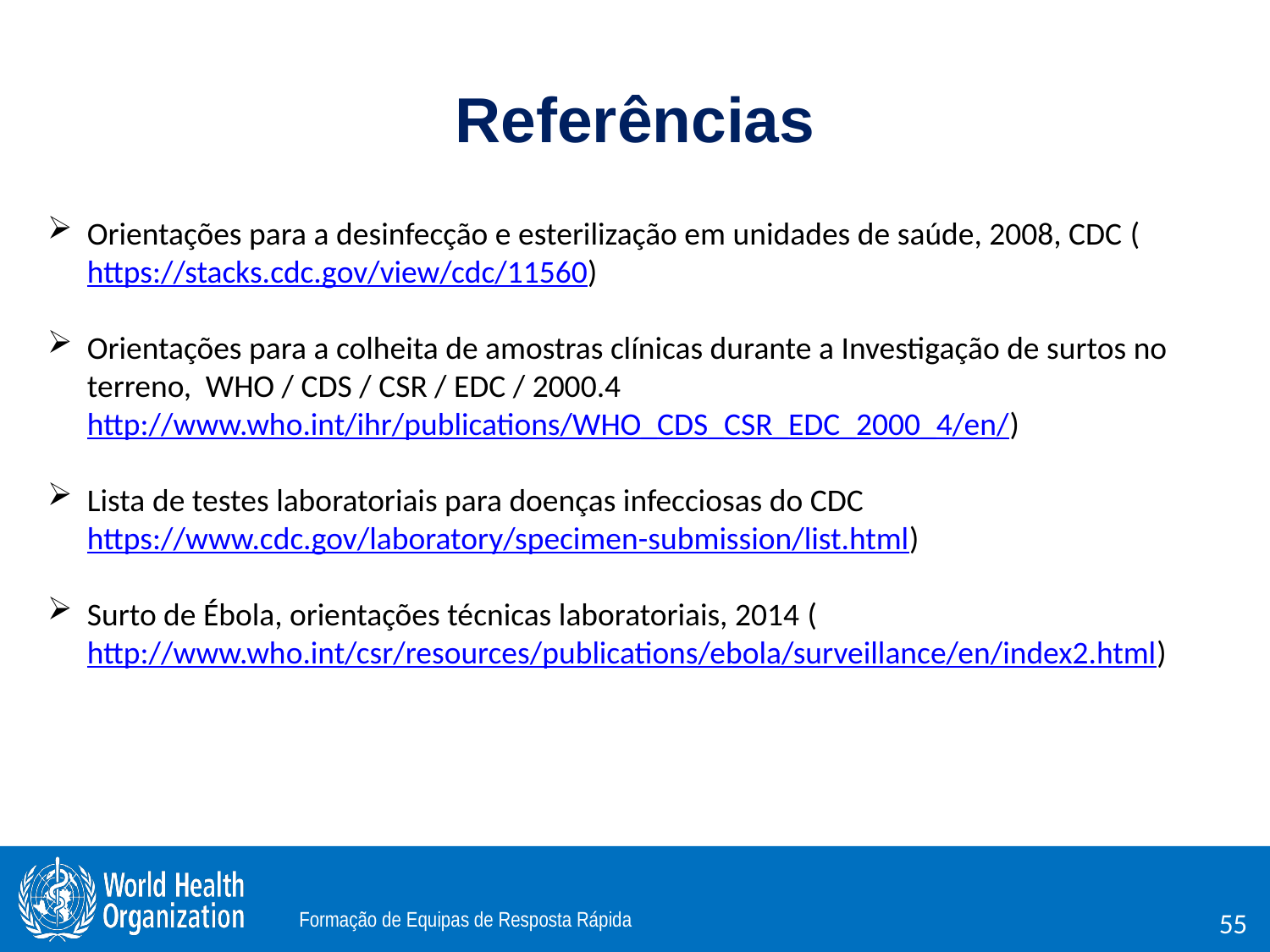

# Referências
Orientações para a desinfecção e esterilização em unidades de saúde, 2008, CDC (https://stacks.cdc.gov/view/cdc/11560)

Orientações para a colheita de amostras clínicas durante a Investigação de surtos no terreno,  WHO / CDS / CSR / EDC / 2000.4 http://www.who.int/ihr/publications/WHO_CDS_CSR_EDC_2000_4/en/)

Lista de testes laboratoriais para doenças infecciosas do CDChttps://www.cdc.gov/laboratory/specimen-submission/list.html)

Surto de Ébola, orientações técnicas laboratoriais, 2014 (http://www.who.int/csr/resources/publications/ebola/surveillance/en/index2.html)